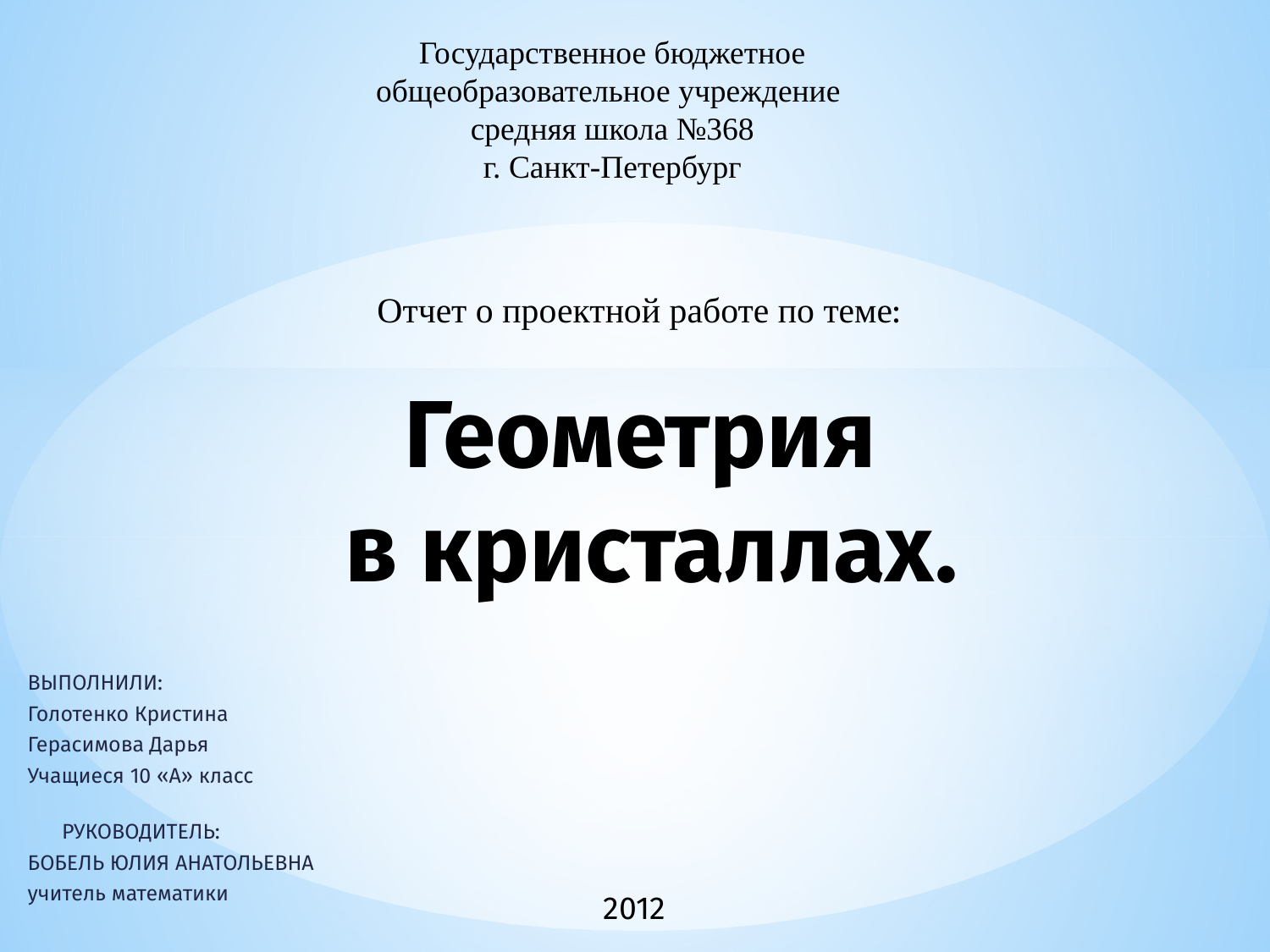

Государственное бюджетное общеобразовательное учреждение
средняя школа №368
г. Санкт-Петербург
Отчет о проектной работе по теме:
# Геометрия в кристаллах.

ВЫПОЛНИЛИ:
Голотенко Кристина
Герасимова Дарья
Учащиеся 10 «А» класс
                                                           РУКОВОДИТЕЛЬ:
БОБЕЛЬ ЮЛИЯ АНАТОЛЬЕВНА
учитель математики

2012